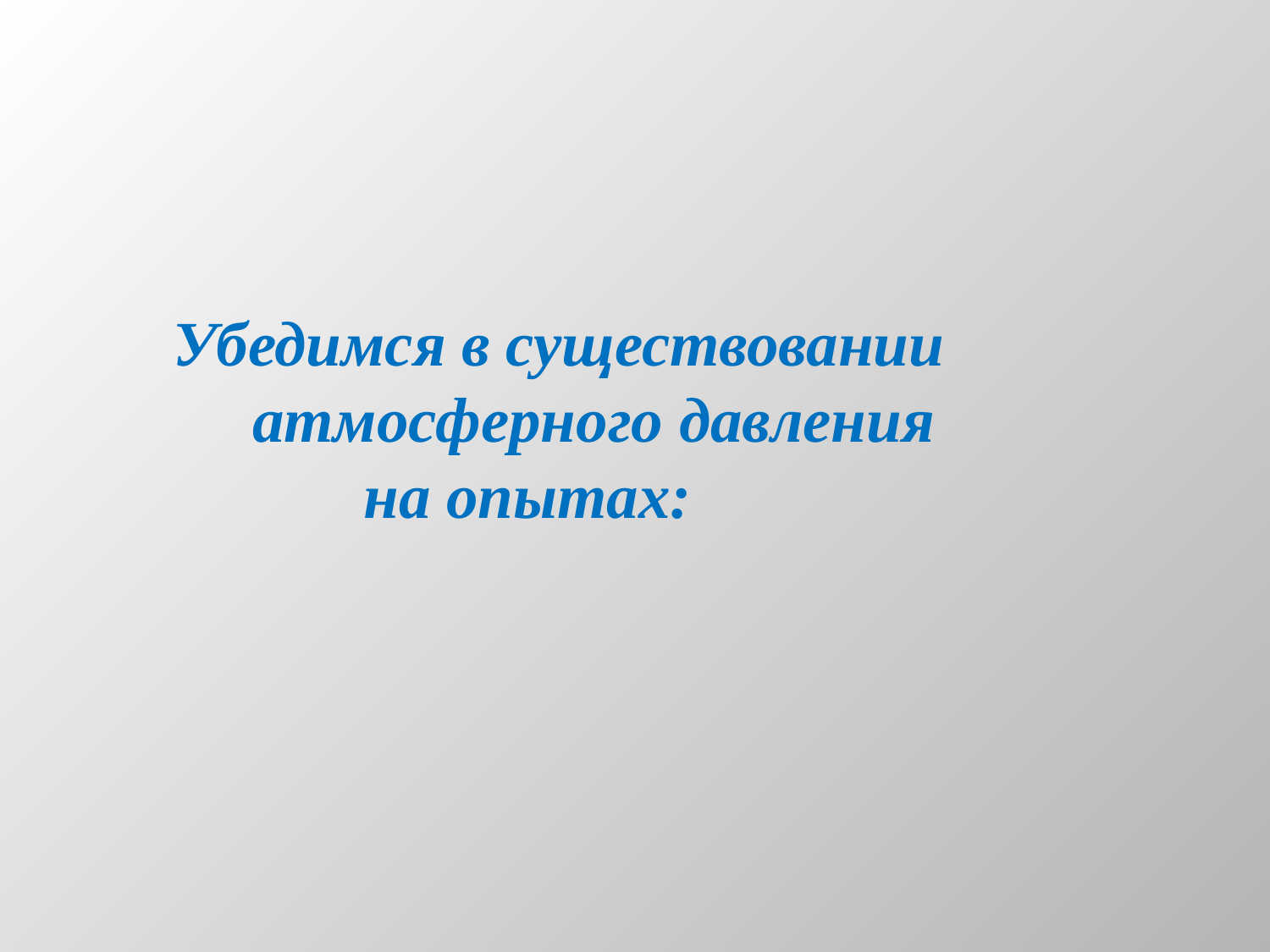

Убедимся в существовании
      атмосферного давления
             на опытах: